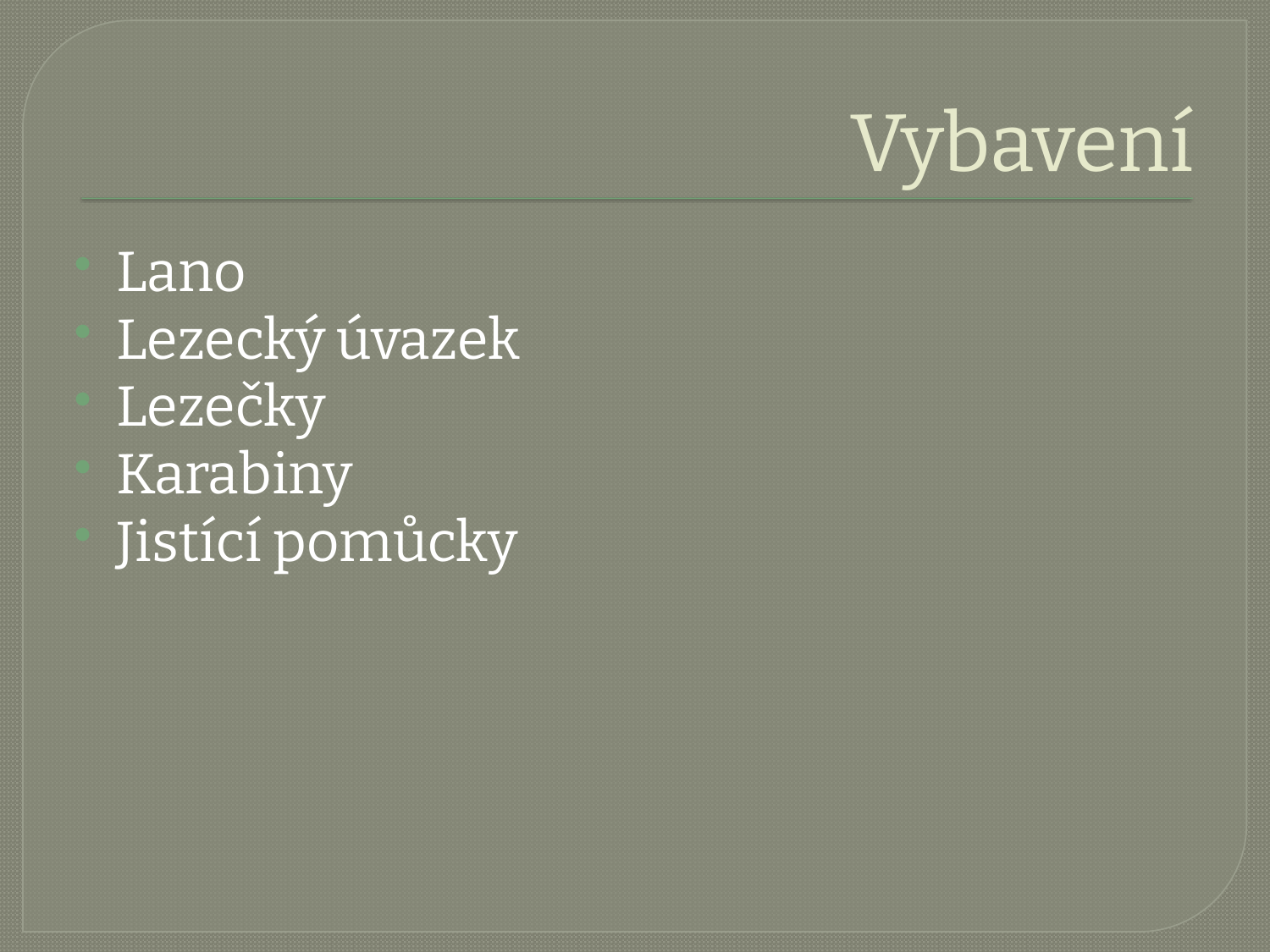

# Vybavení
Lano
Lezecký úvazek
Lezečky
Karabiny
Jistící pomůcky